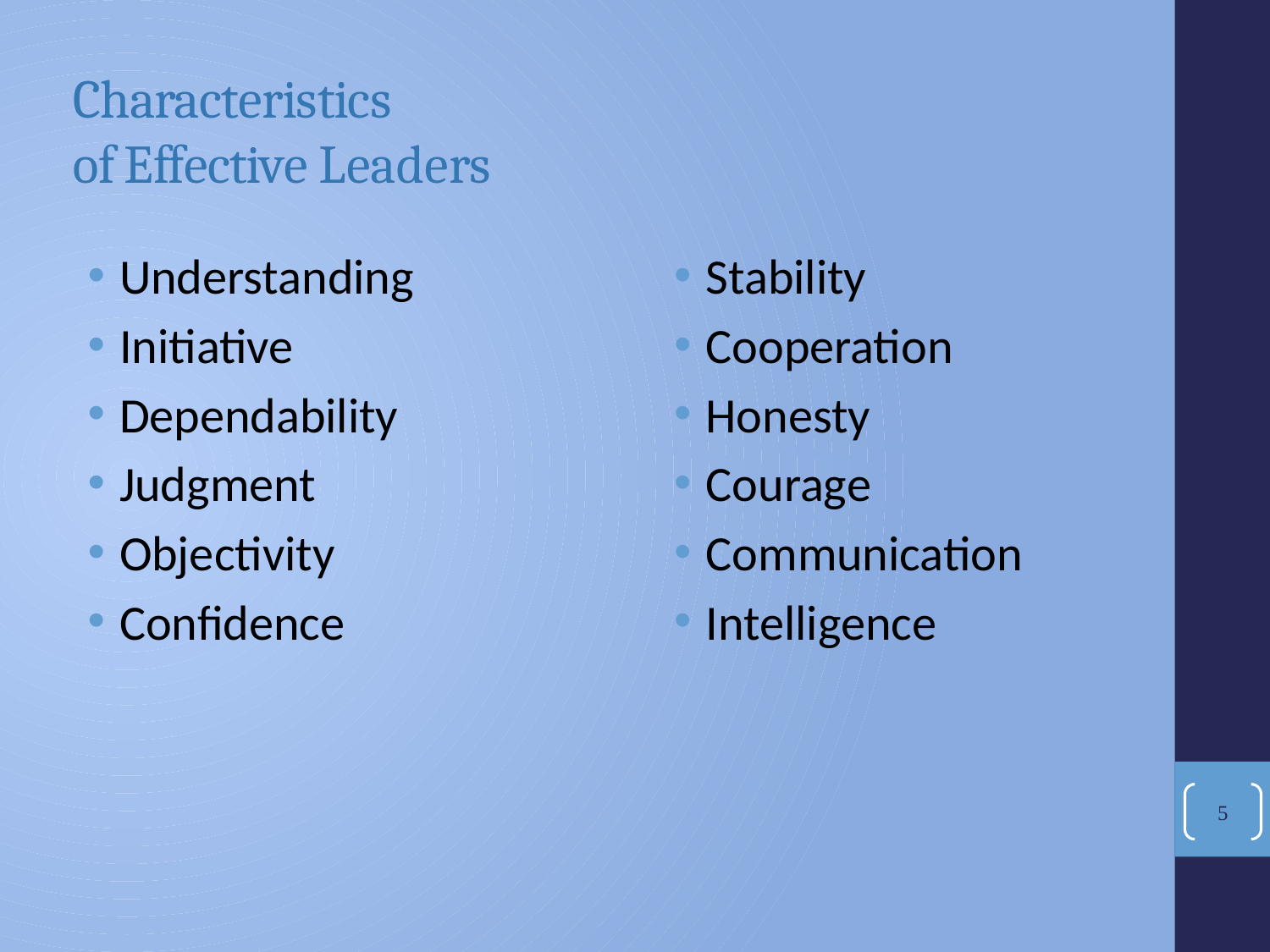

# Characteristics of Effective Leaders
Understanding
Initiative
Dependability
Judgment
Objectivity
Confidence
Stability
Cooperation
Honesty
Courage
Communication
Intelligence

5